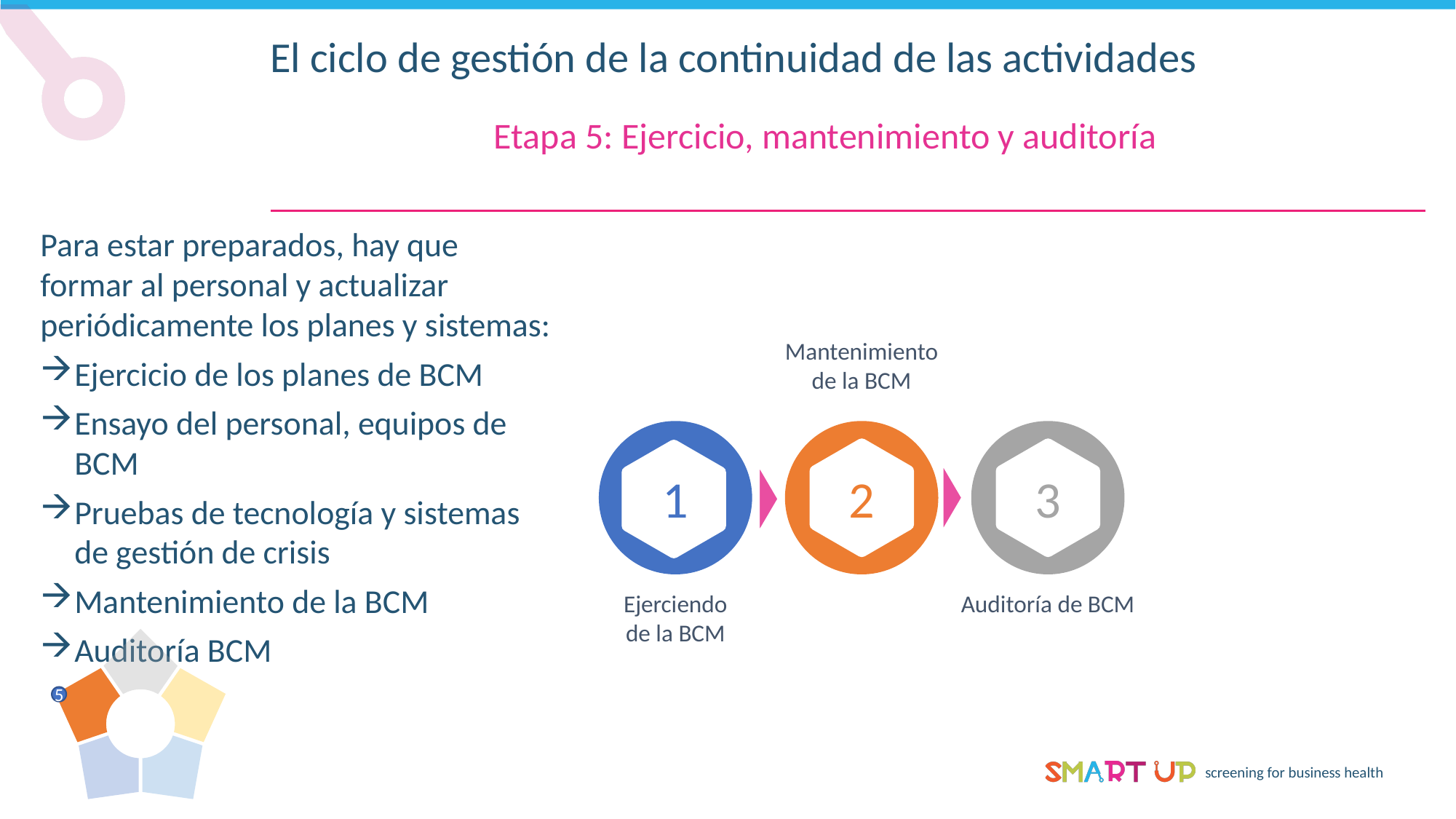

El ciclo de gestión de la continuidad de las actividades
Etapa 5: Ejercicio, mantenimiento y auditoría
Para estar preparados, hay que formar al personal y actualizar periódicamente los planes y sistemas:
Ejercicio de los planes de BCM
Ensayo del personal, equipos de BCM
Pruebas de tecnología y sistemas de gestión de crisis
Mantenimiento de la BCM
Auditoría BCM

Mantenimiento
de la BCM

1
2
3

Ejerciendo
de la BCM
Auditoría de BCM

5